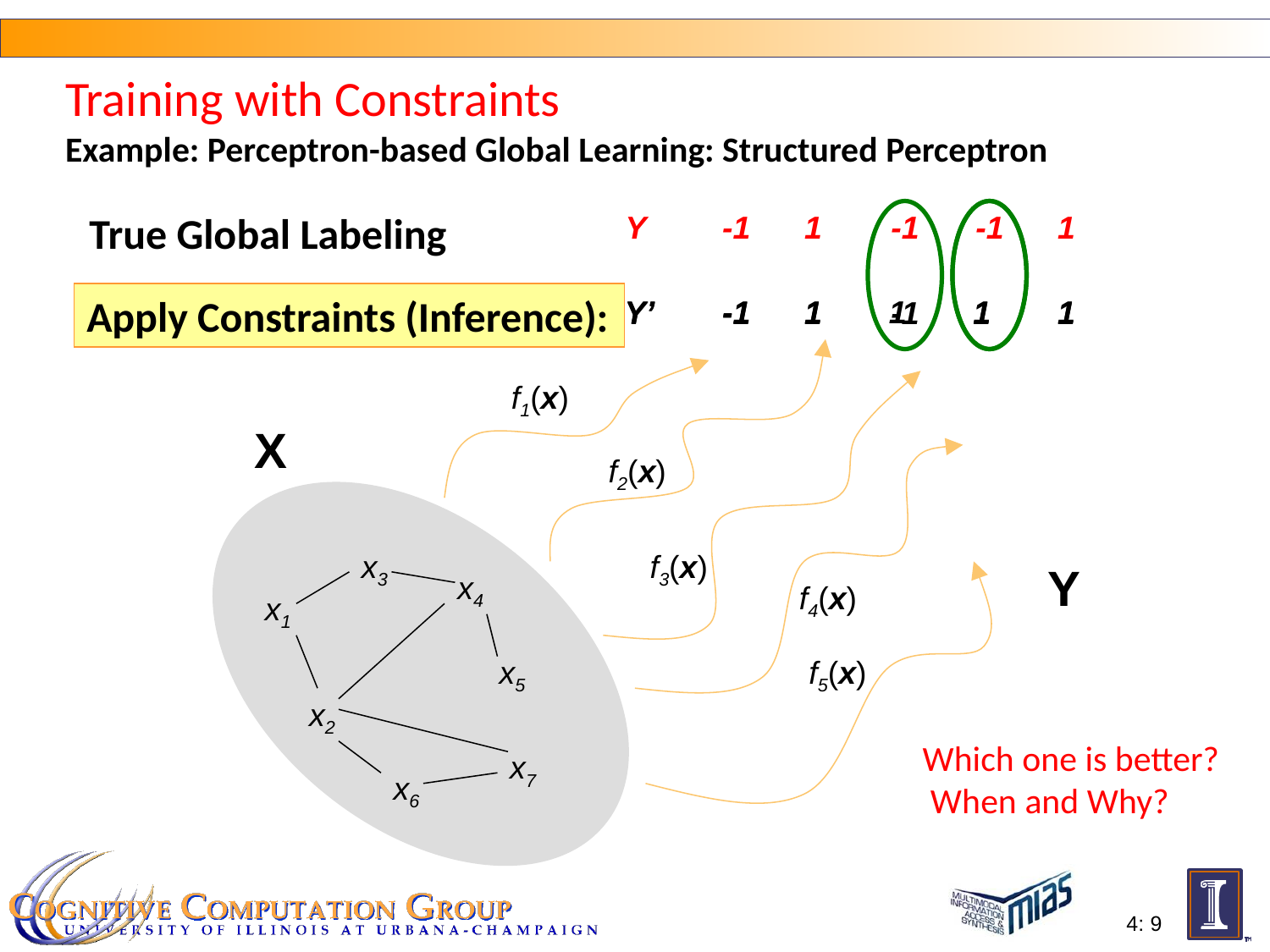

Training with Constraints
Example: Perceptron-based Global Learning: Structured Perceptron

Apply Constraints (Inference):
Y’
-1
1
-1
1
1

Local Predictions:
Y’
-1
1
1
1
1
True Global Labeling
Y
-1
1
-1
-1
1

f1(x)

X
f2(x)

x3
x4

x1

x5
x2

x7
x6

f3(x)
Y

f4(x)
f5(x)
Which one is better?  When and Why?
4: 9